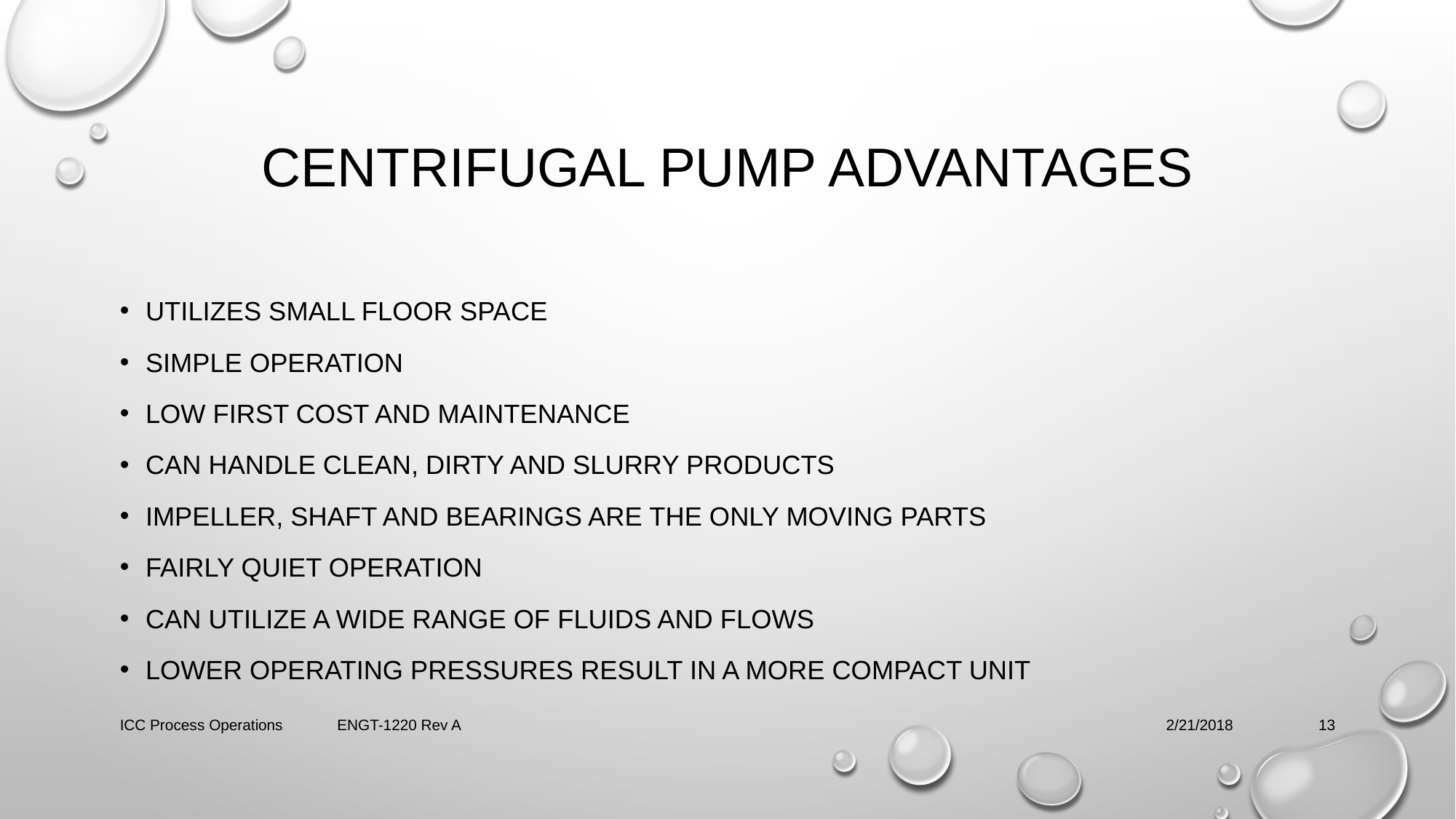

# Centrifugal Pump Advantages
Utilizes small floor space
Simple operation
Low first cost and maintenance
Can handle clean, dirty and slurry products
Impeller, shaft and bearings are the only moving parts
Fairly quiet operation
Can utilize a wide range of fluids and flows
Lower operating pressures result in a more compact unit

ICC Process Operations             ENGT-1220 Rev A
2/21/2018
13